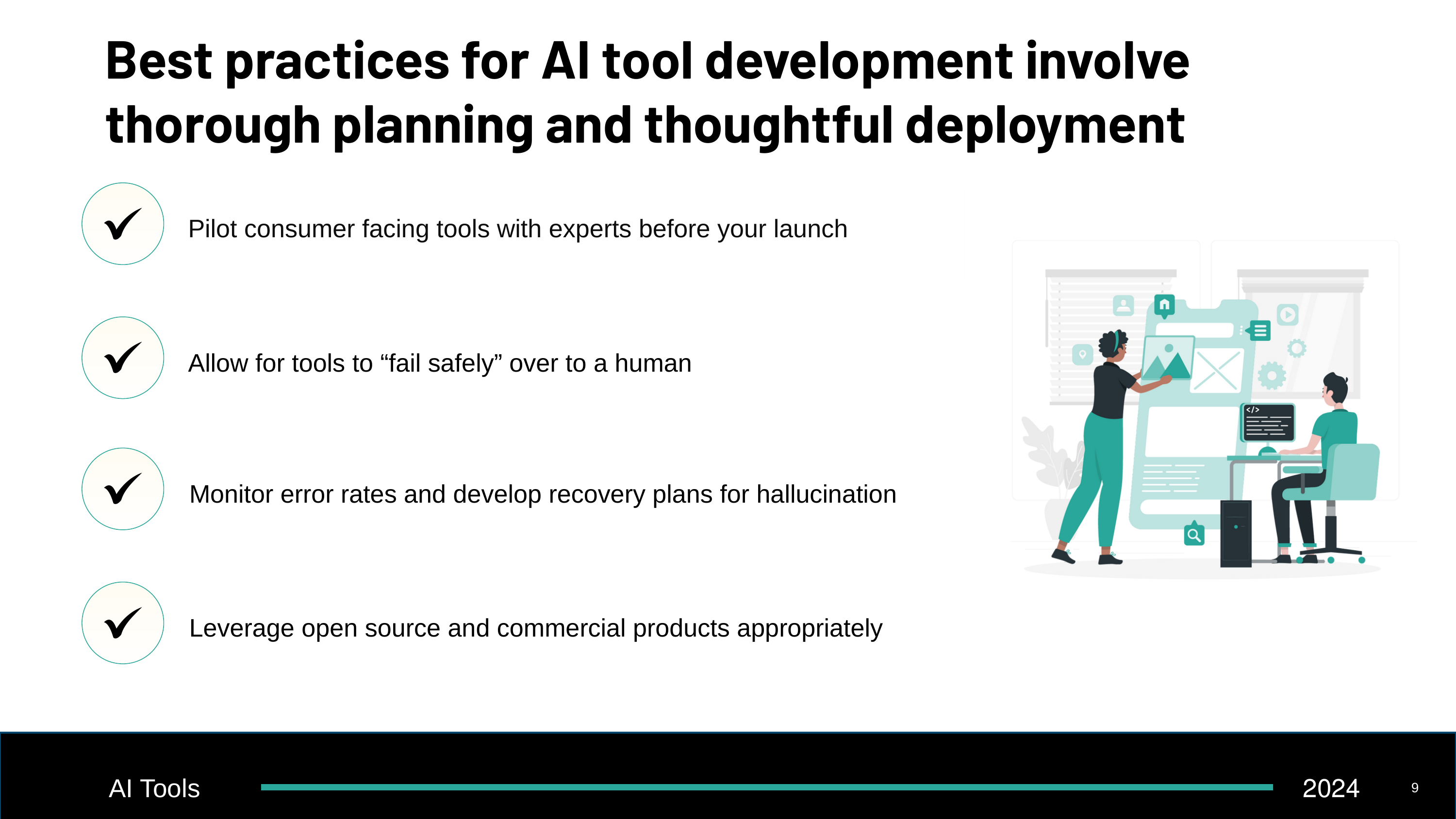

# Best practices for AI tool development involve thorough planning and thoughtful deployment

Pilot consumer facing tools with experts before your launch

Allow for tools to “fail safely” over to a human

Monitor error rates and develop recovery plans for hallucination

Leverage open source and commercial products appropriately